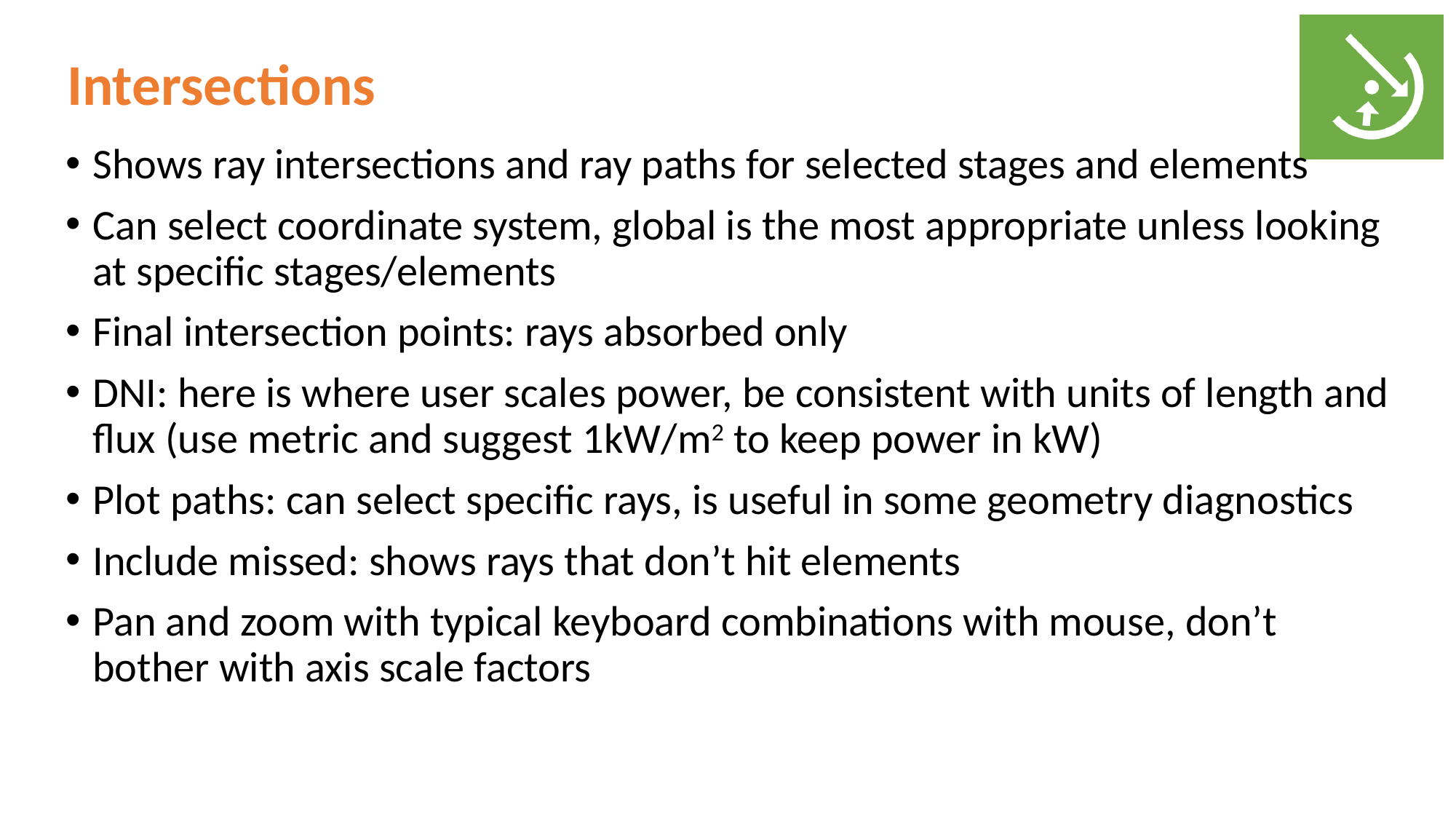

# Intersections
Shows ray intersections and ray paths for selected stages and elements
Can select coordinate system, global is the most appropriate unless looking at specific stages/elements
Final intersection points: rays absorbed only
DNI: here is where user scales power, be consistent with units of length and flux (use metric and suggest 1kW/m2 to keep power in kW)
Plot paths: can select specific rays, is useful in some geometry diagnostics
Include missed: shows rays that don’t hit elements
Pan and zoom with typical keyboard combinations with mouse, don’t bother with axis scale factors